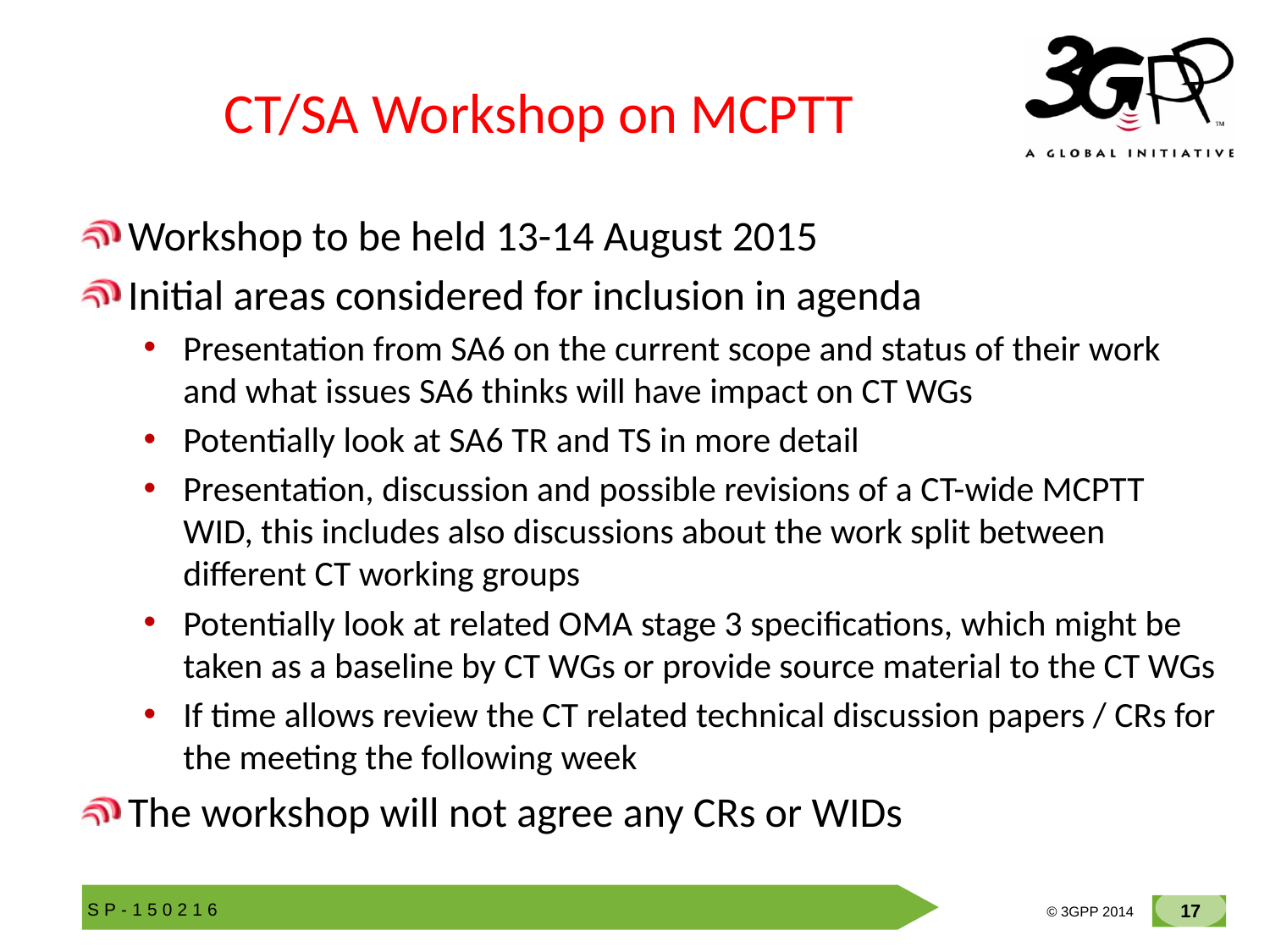

# CT/SA Workshop on MCPTT
Workshop to be held 13-14 August 2015
Initial areas considered for inclusion in agenda
Presentation from SA6 on the current scope and status of their work and what issues SA6 thinks will have impact on CT WGs
Potentially look at SA6 TR and TS in more detail
Presentation, discussion and possible revisions of a CT-wide MCPTT WID, this includes also discussions about the work split between different CT working groups
Potentially look at related OMA stage 3 specifications, which might be taken as a baseline by CT WGs or provide source material to the CT WGs
If time allows review the CT related technical discussion papers / CRs for the meeting the following week
The workshop will not agree any CRs or WIDs